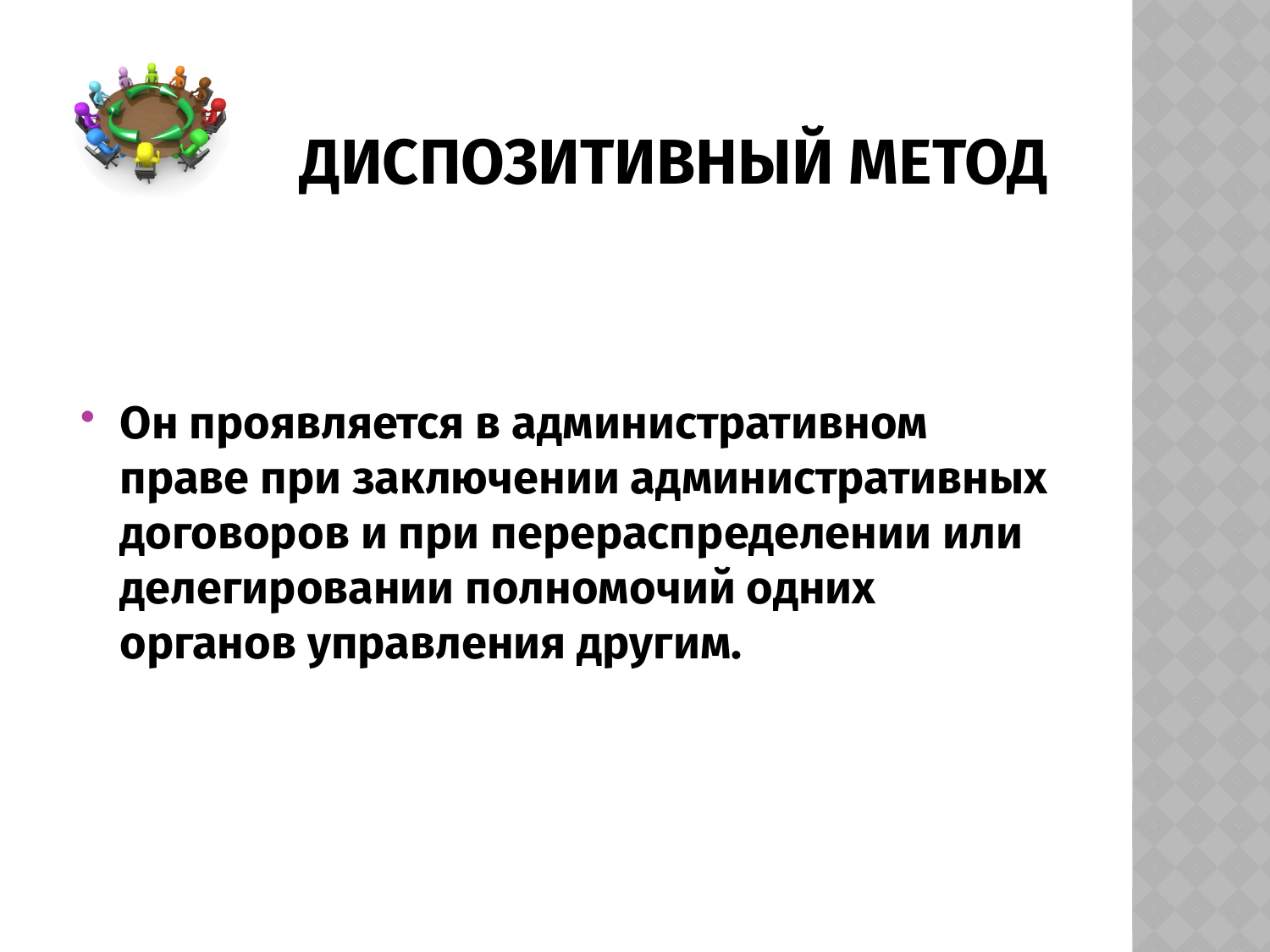

# Диспозитивный метод

Он проявляется в административном праве при заключении административных договоров и при перераспределении или делегировании полномочий одних органов управления другим.